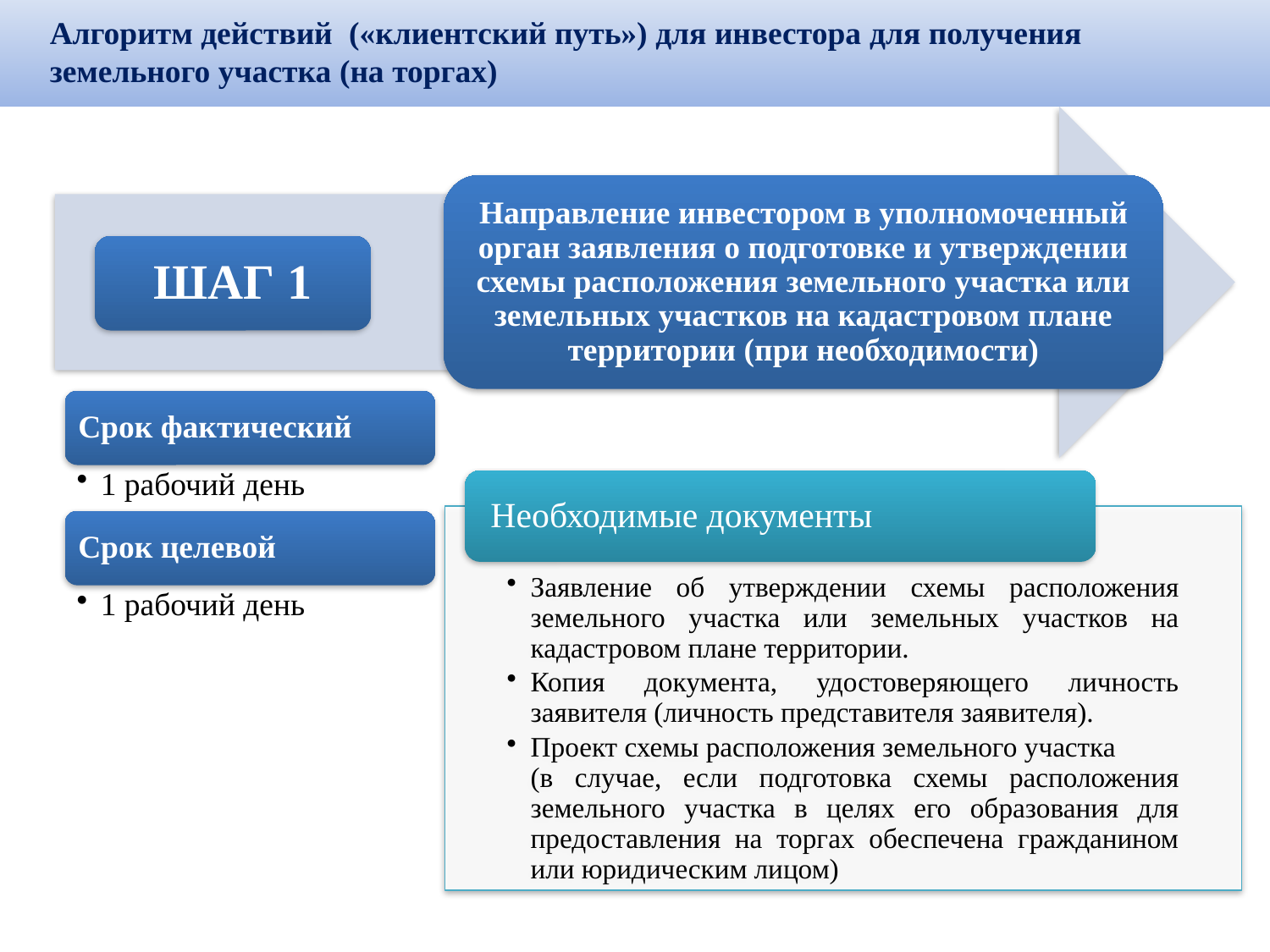

# Алгоритм действий  («клиентский путь») для инвестора для получения земельного участка (на торгах)
ШАГ 1
Направление инвестором в уполномоченный орган заявления о подготовке и утверждении схемы расположения земельного участка или земельных участков на кадастровом плане территории (при необходимости)
Срок фактический
1 рабочий день
Срок целевой
1 рабочий день
Заявление об утверждении схемы расположения земельного участка или земельных участков на кадастровом плане территории.
Копия документа, удостоверяющего личность заявителя (личность представителя заявителя).
Проект схемы расположения земельного участка          (в случае, если подготовка схемы расположения земельного участка в целях его образования для предоставления на торгах обеспечена гражданином или юридическим лицом)
Необходимые документы